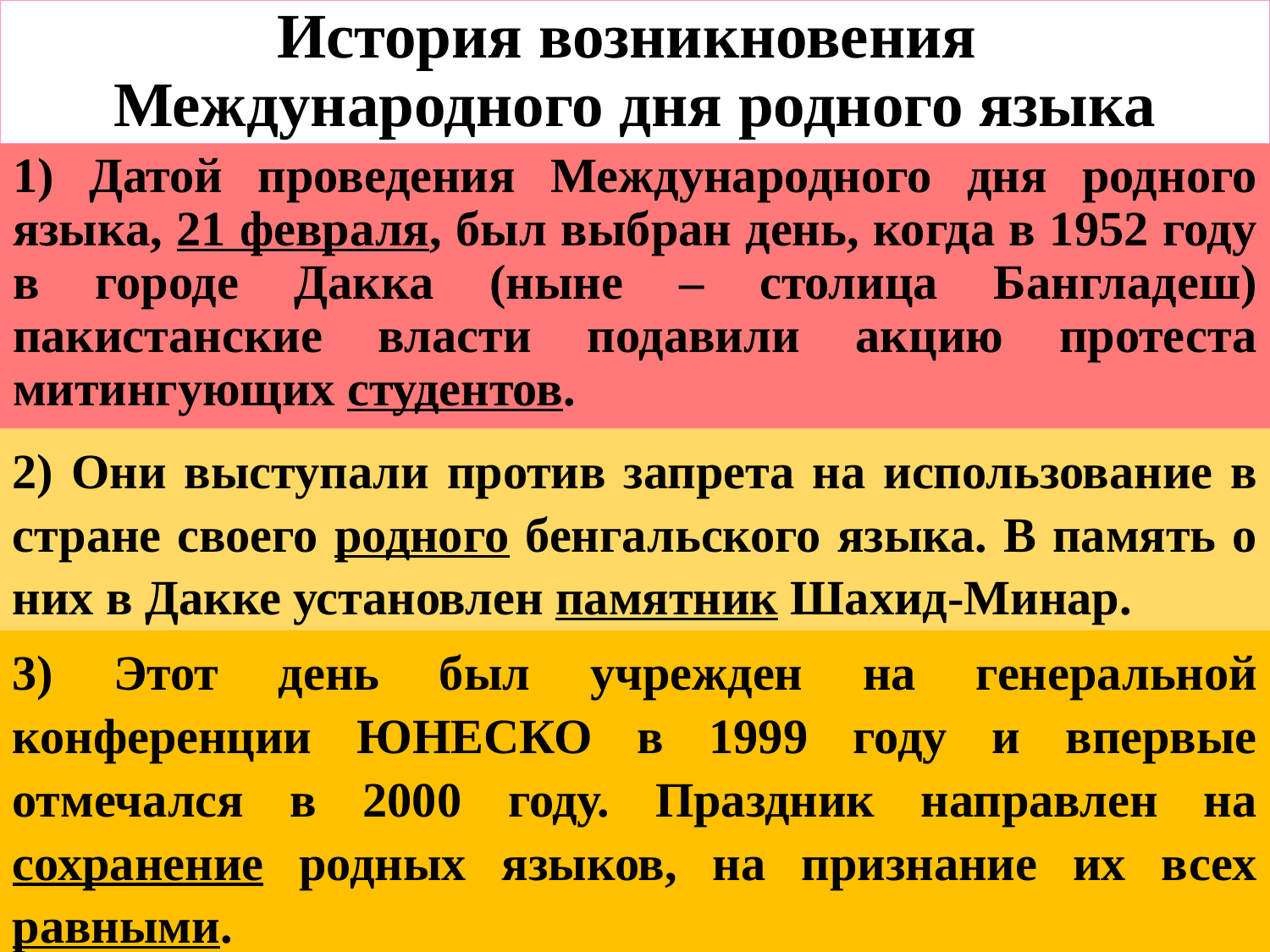

# История возникновения Международного дня родного языка
1) Датой проведения Международного дня родного языка, 21 февраля, был выбран день, когда в 1952 году в городе Дакка (ныне – столица Бангладеш) пакистанские власти подавили акцию протеста митингующих студентов.
2) Они выступали против запрета на использование в стране своего родного бенгальского языка. В память о них в Дакке установлен памятник Шахид-Минар.
3) Этот день был учрежден на генеральной конференции ЮНЕСКО в 1999 году и впервые отмечался в 2000 году. Праздник направлен на сохранение родных языков, на признание их всех равными.